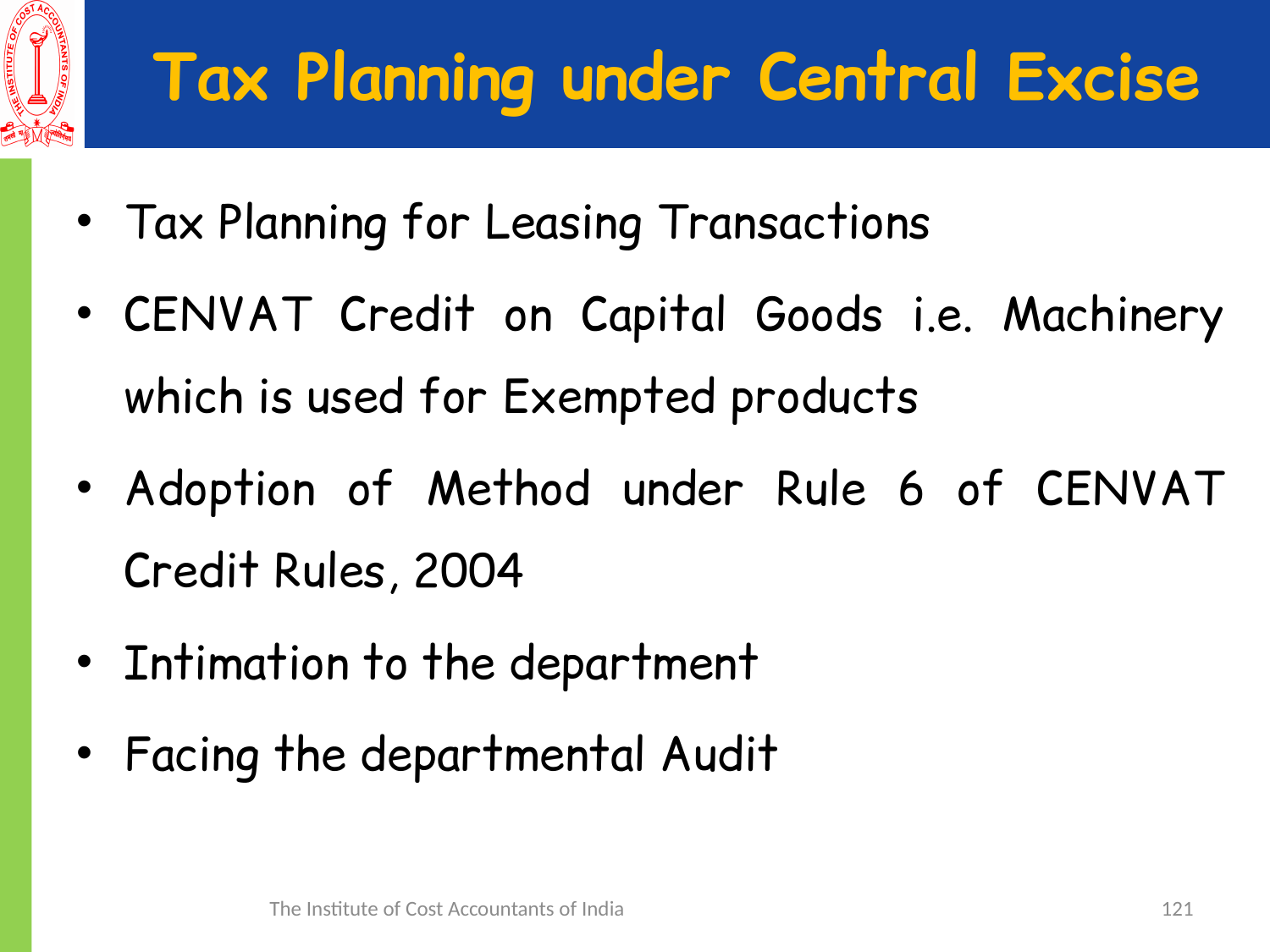

# Tax Planning under Central Excise
Tax Planning for Leasing Transactions
CENVAT Credit on Capital Goods i.e. Machinery which is used for Exempted products
Adoption of Method under Rule 6 of CENVAT Credit Rules, 2004
Intimation to the department
Facing the departmental Audit
The Institute of Cost Accountants of India
121